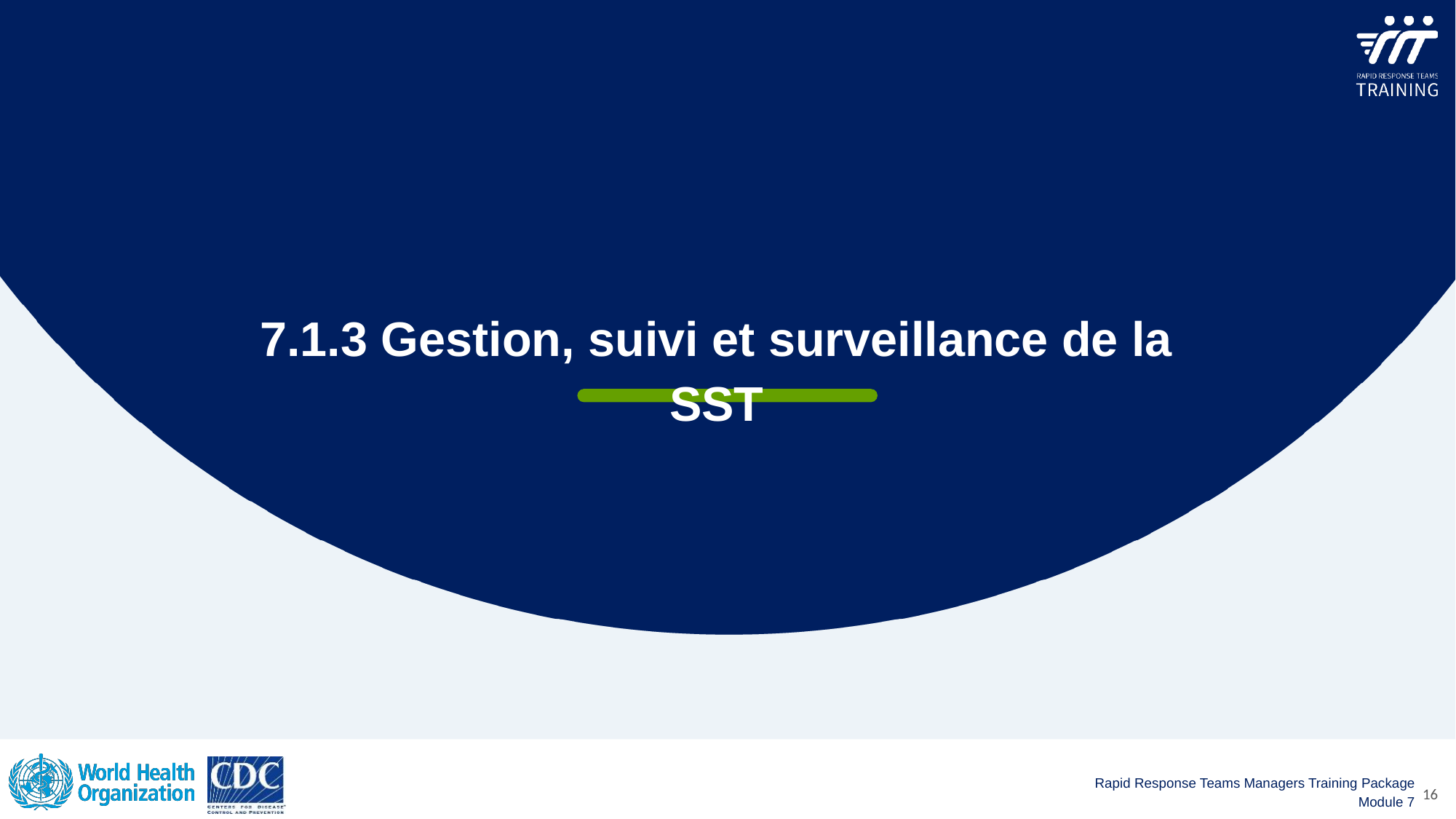

7.1.3 Gestion, suivi et surveillance de la SST

16